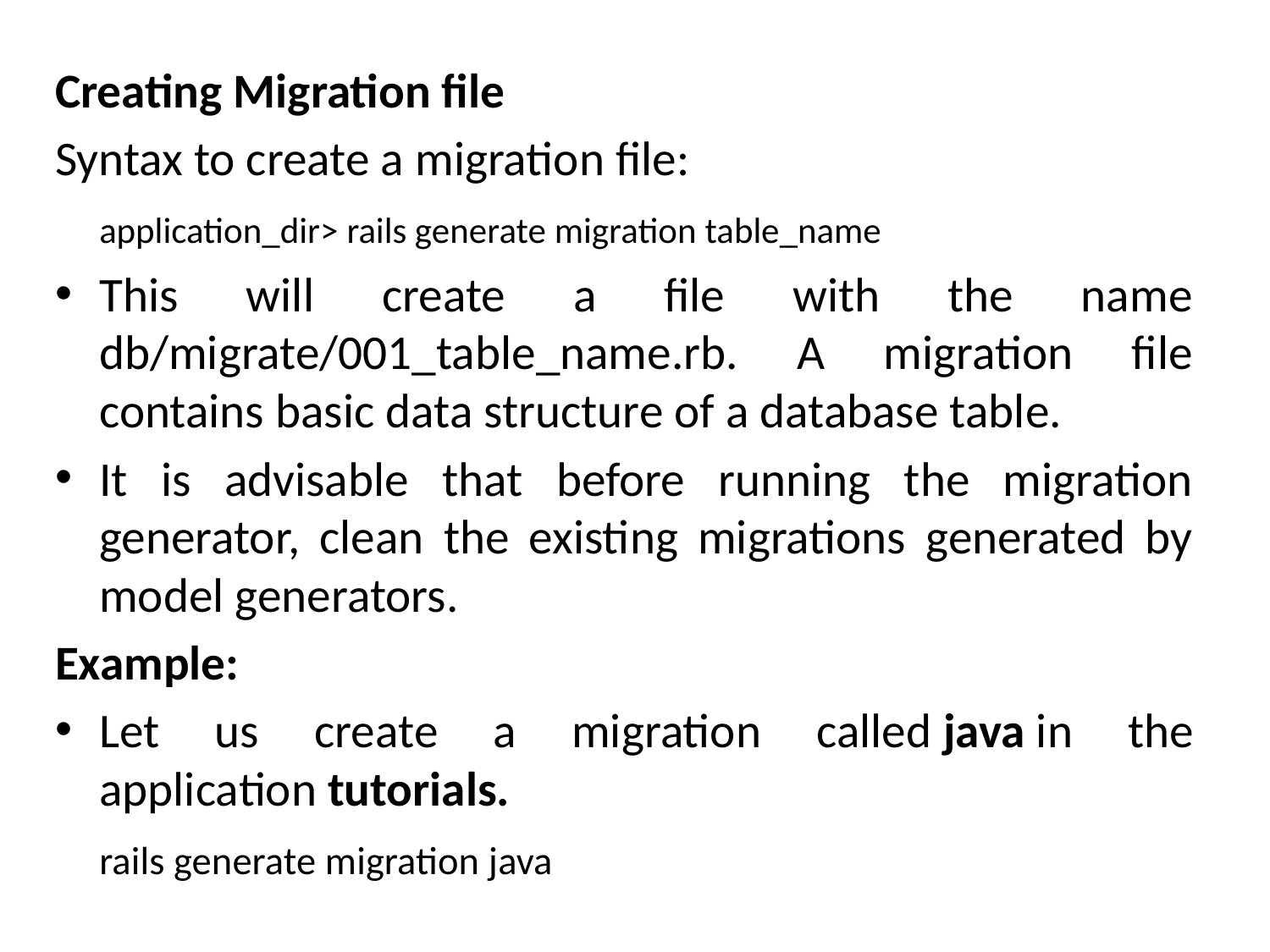

Creating Migration file
Syntax to create a migration file:
		application_dir> rails generate migration table_name
This will create a file with the name db/migrate/001_table_name.rb. A migration file contains basic data structure of a database table.
It is advisable that before running the migration generator, clean the existing migrations generated by model generators.
Example:
Let us create a migration called java in the application tutorials.
		rails generate migration java